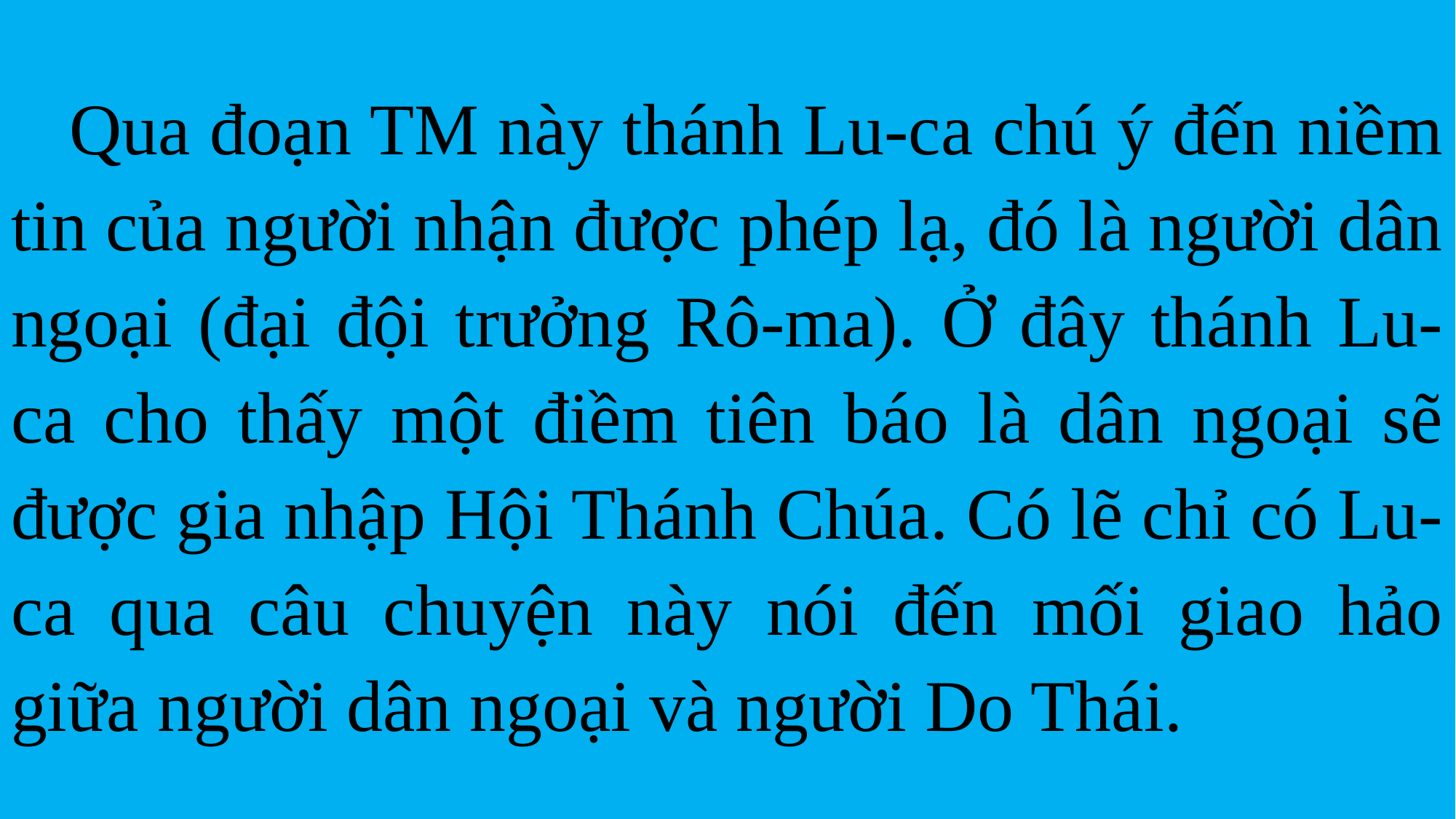

Qua đoạn TM này thánh Lu-ca chú ý đến niềm tin của người nhận được phép lạ, đó là người dân ngoại (đại đội trưởng Rô-ma). Ở đây thánh Lu-ca cho thấy một điềm tiên báo là dân ngoại sẽ được gia nhập Hội Thánh Chúa. Có lẽ chỉ có Lu-ca qua câu chuyện này nói đến mối giao hảo giữa người dân ngoại và người Do Thái.